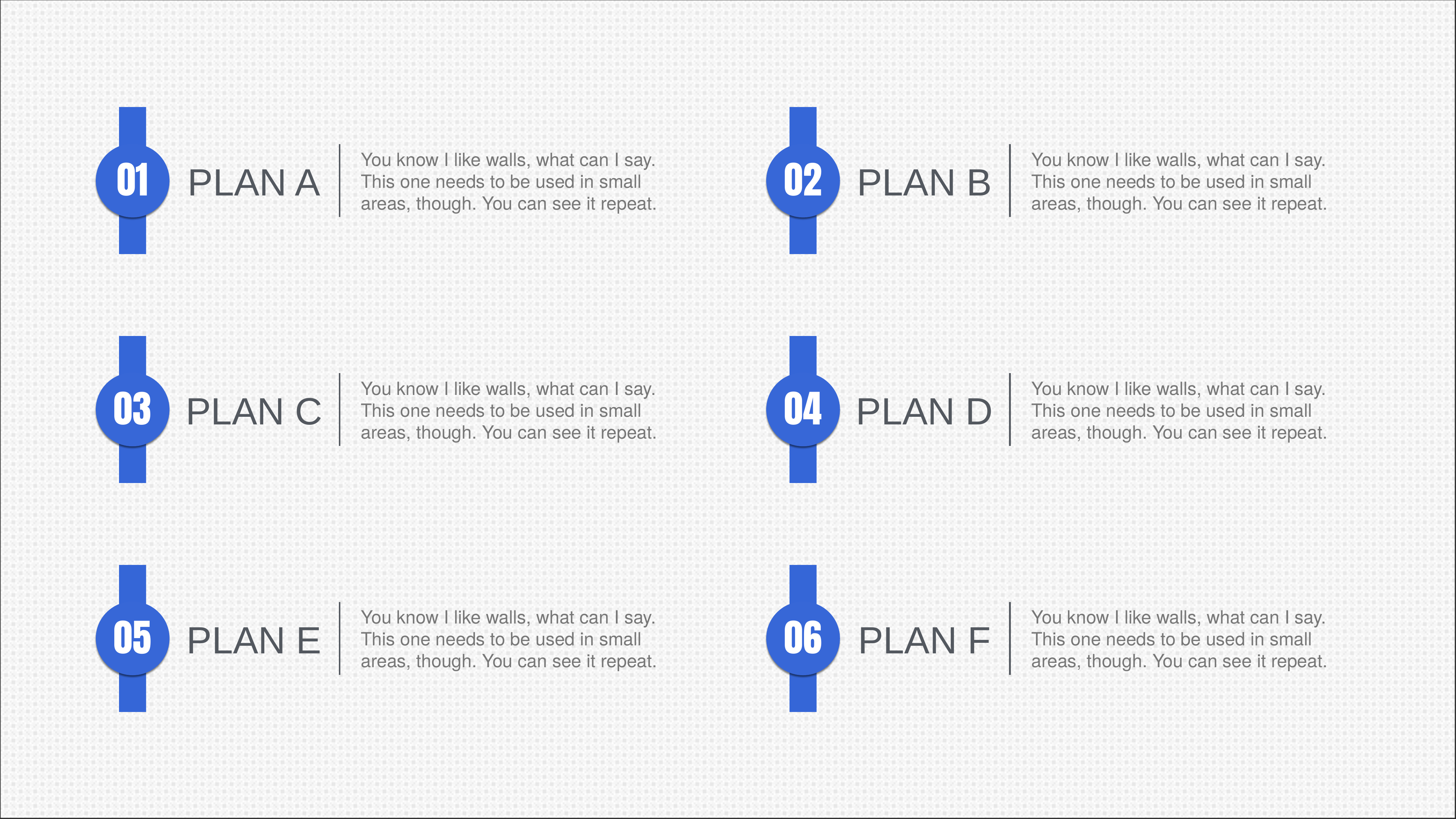

You know I like walls, what can I say. This one needs to be used in small areas, though. You can see it repeat.
You know I like walls, what can I say. This one needs to be used in small areas, though. You can see it repeat.
01
02
plan a
plan B

You know I like walls, what can I say. This one needs to be used in small areas, though. You can see it repeat.
You know I like walls, what can I say. This one needs to be used in small areas, though. You can see it repeat.
03
04
plan C
plan D

You know I like walls, what can I say. This one needs to be used in small areas, though. You can see it repeat.
You know I like walls, what can I say. This one needs to be used in small areas, though. You can see it repeat.
05
06
plan E
plan F